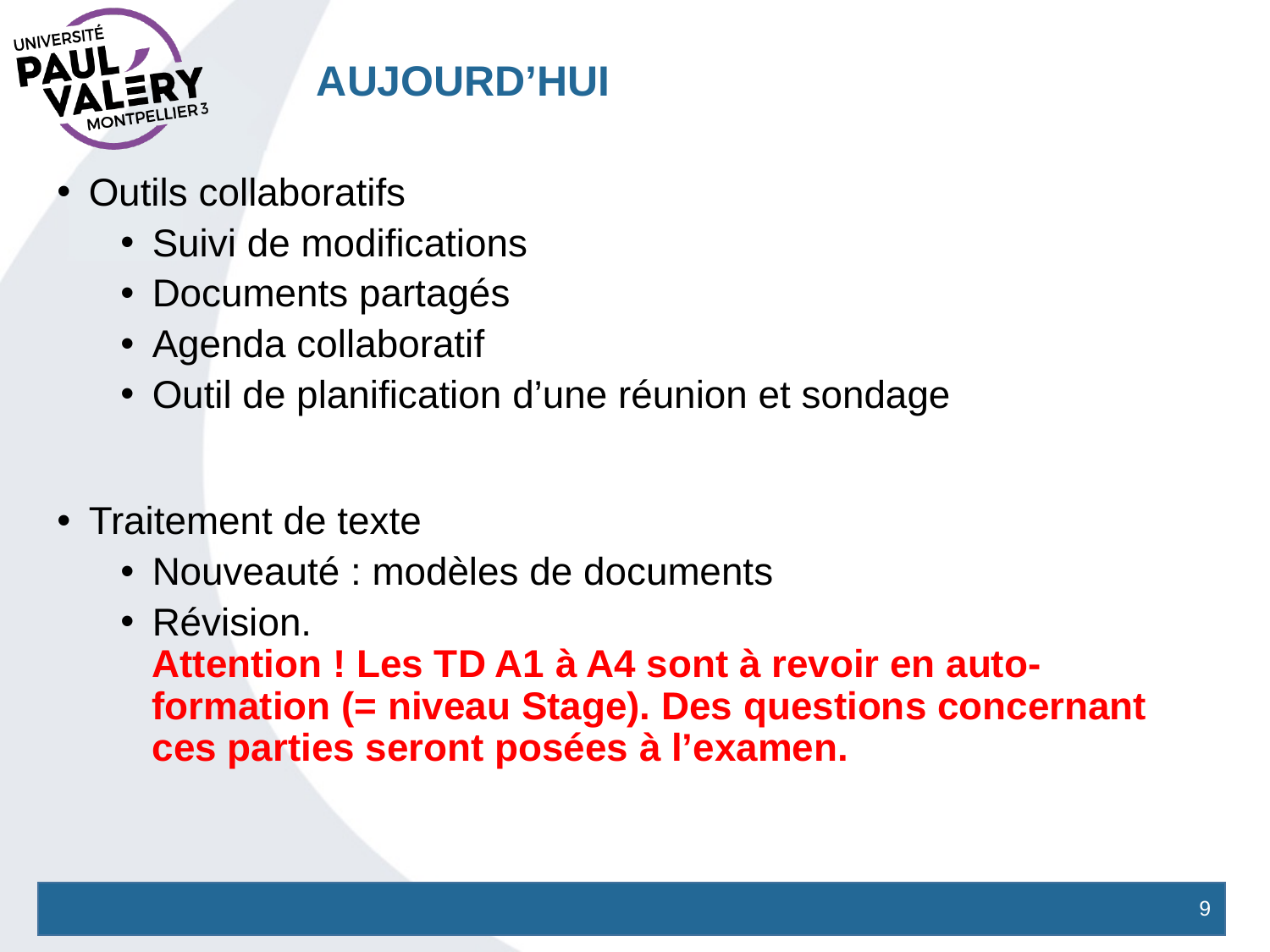

# AujouRd’hui
Outils collaboratifs
Suivi de modifications
Documents partagés
Agenda collaboratif
Outil de planification d’une réunion et sondage

Traitement de texte
Nouveauté : modèles de documents
Révision.
Attention ! Les TD A1 à A4 sont à revoir en auto-formation (= niveau Stage). Des questions concernant ces parties seront posées à l’examen.
9